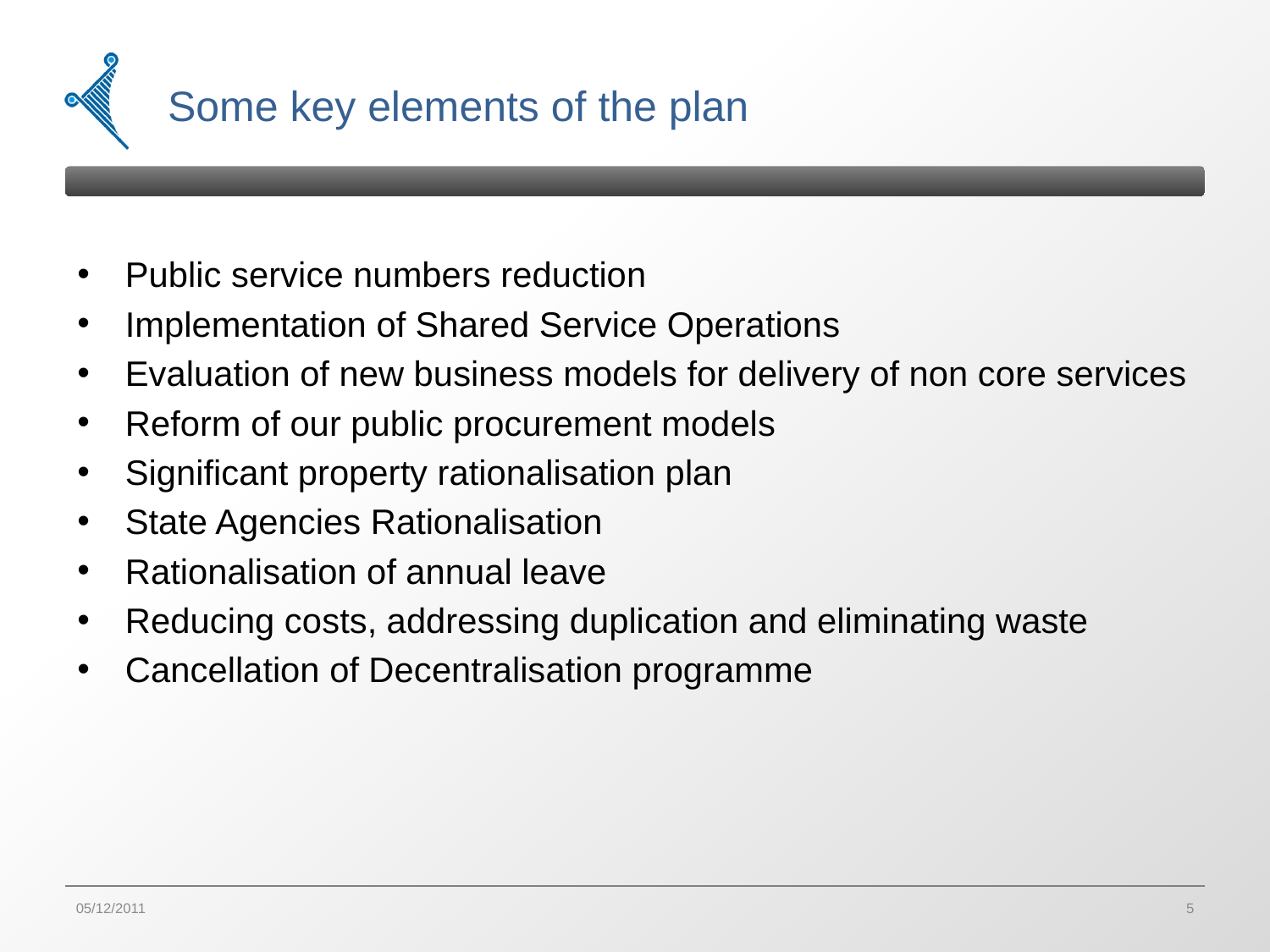

Some key elements of the plan
Public service numbers reduction
Implementation of Shared Service Operations
Evaluation of new business models for delivery of non core services
Reform of our public procurement models
Significant property rationalisation plan
State Agencies Rationalisation
Rationalisation of annual leave
Reducing costs, addressing duplication and eliminating waste
Cancellation of Decentralisation programme

05/12/2011
5